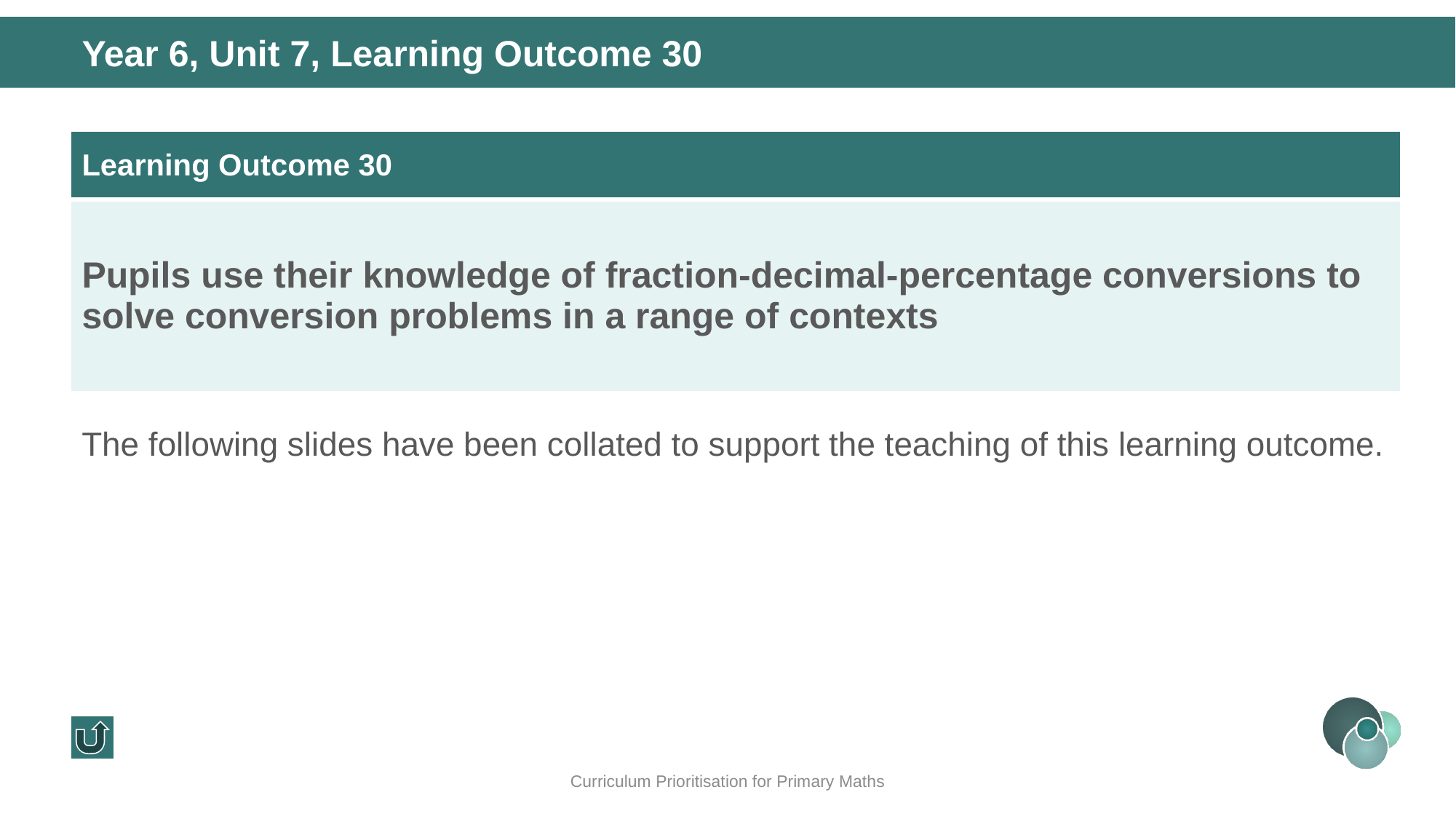

Year 6, Unit 7, Learning Outcome 30
| Learning Outcome 30 |
| --- |
| Pupils use their knowledge of fraction-decimal-percentage conversions to solve conversion problems in a range of contexts |
The following slides have been collated to support the teaching of this learning outcome.

Curriculum Prioritisation for Primary Maths